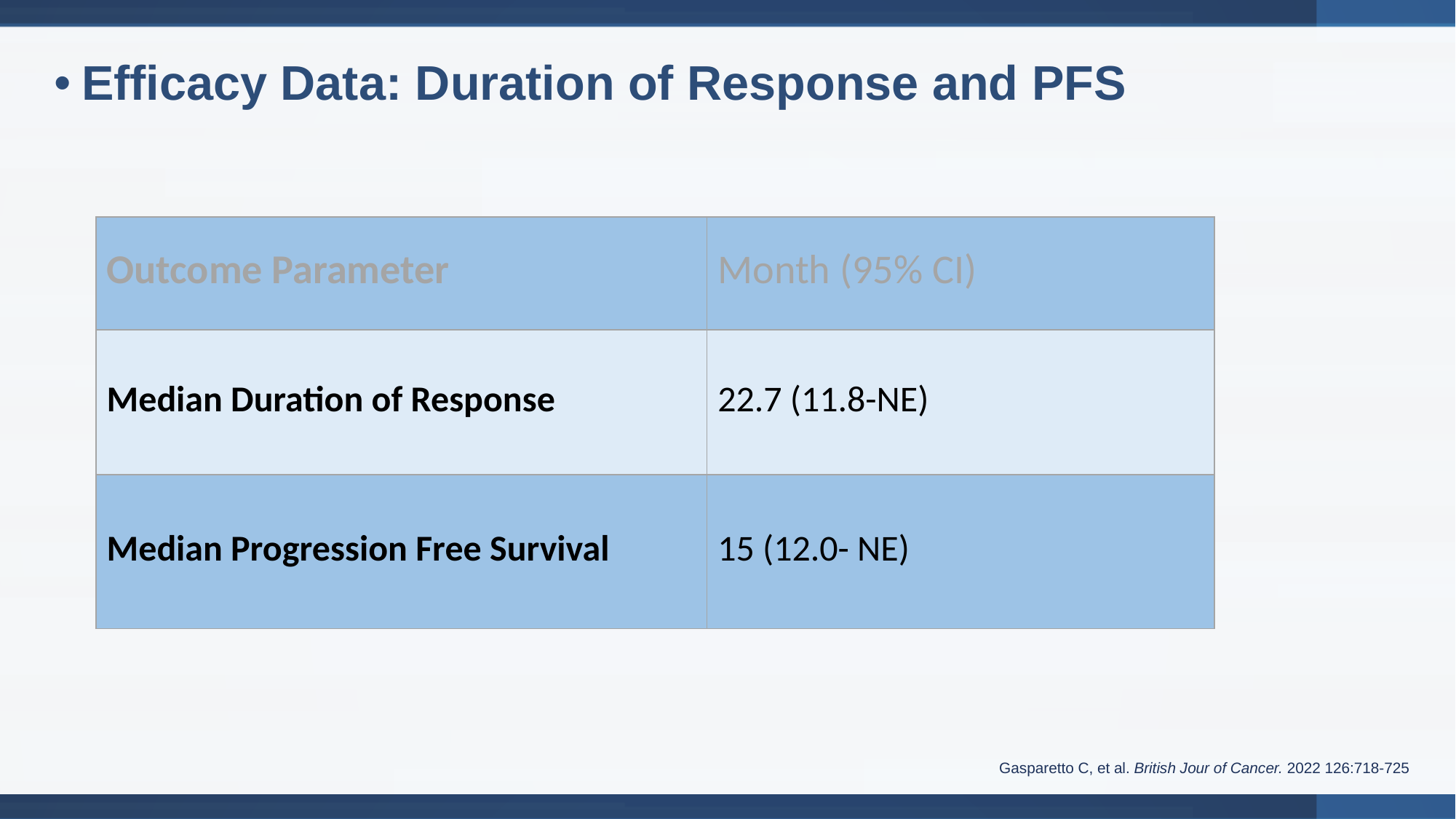

Efficacy Data: Duration of Response and PFS
| Outcome Parameter | Month (95% CI) |
| --- | --- |
| Median Duration of Response | 22.7 (11.8-NE) |
| Median Progression Free Survival | 15 (12.0- NE) |
Gasparetto C, et al. British Jour of Cancer. 2022 126:718-725